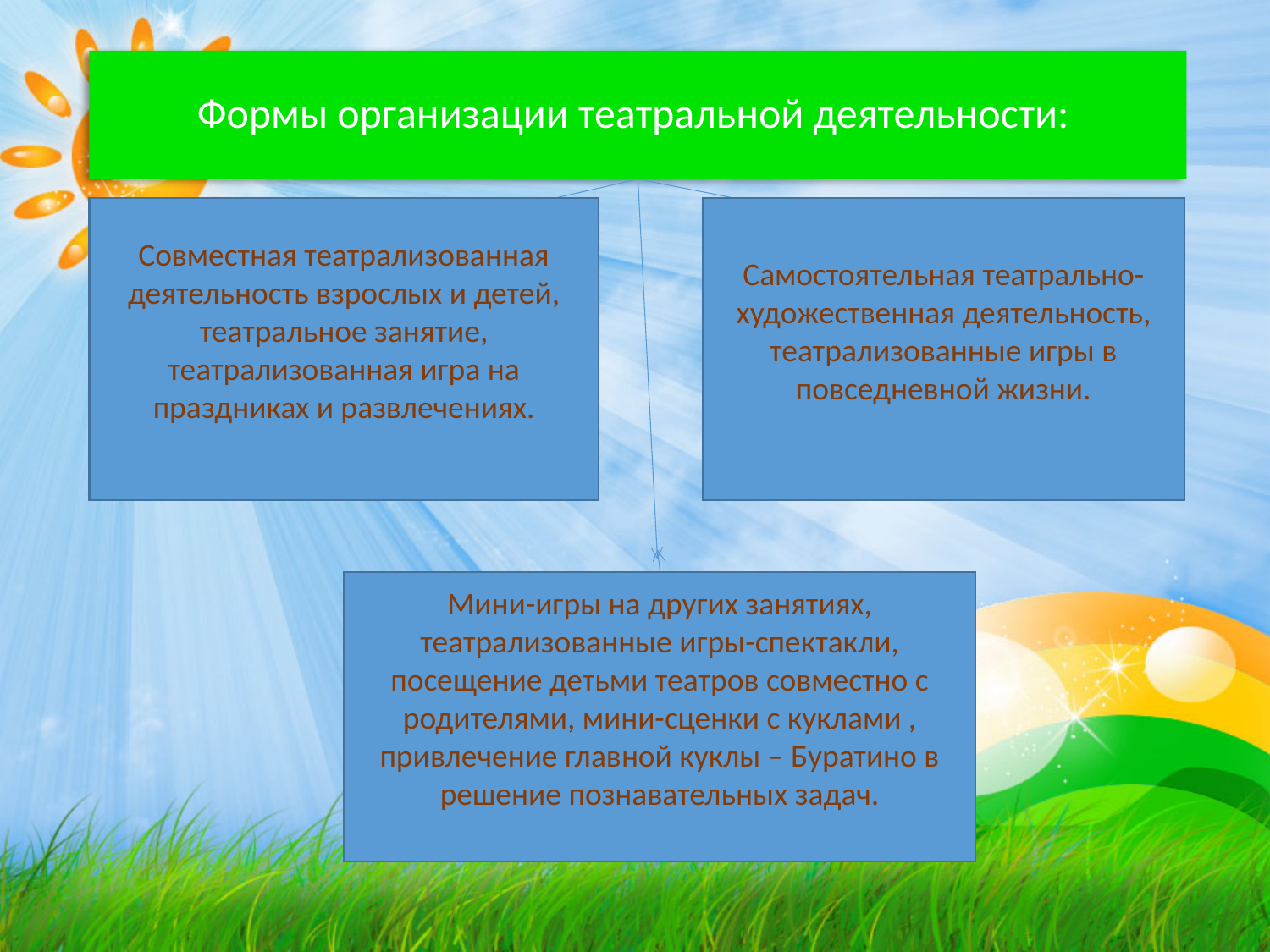

# Формы организации театральной деятельности:

Совместная театрализованная деятельность взрослых и детей, театральное занятие, театрализованная игра на праздниках и развлечениях.
Самостоятельная театрально-художественная деятельность, театрализованные игры в повседневной жизни.
Мини-игры на других занятиях, театрализованные игры-спектакли, посещение детьми театров совместно с родителями, мини-сценки с куклами , привлечение главной куклы – Буратино в решение познавательных задач.